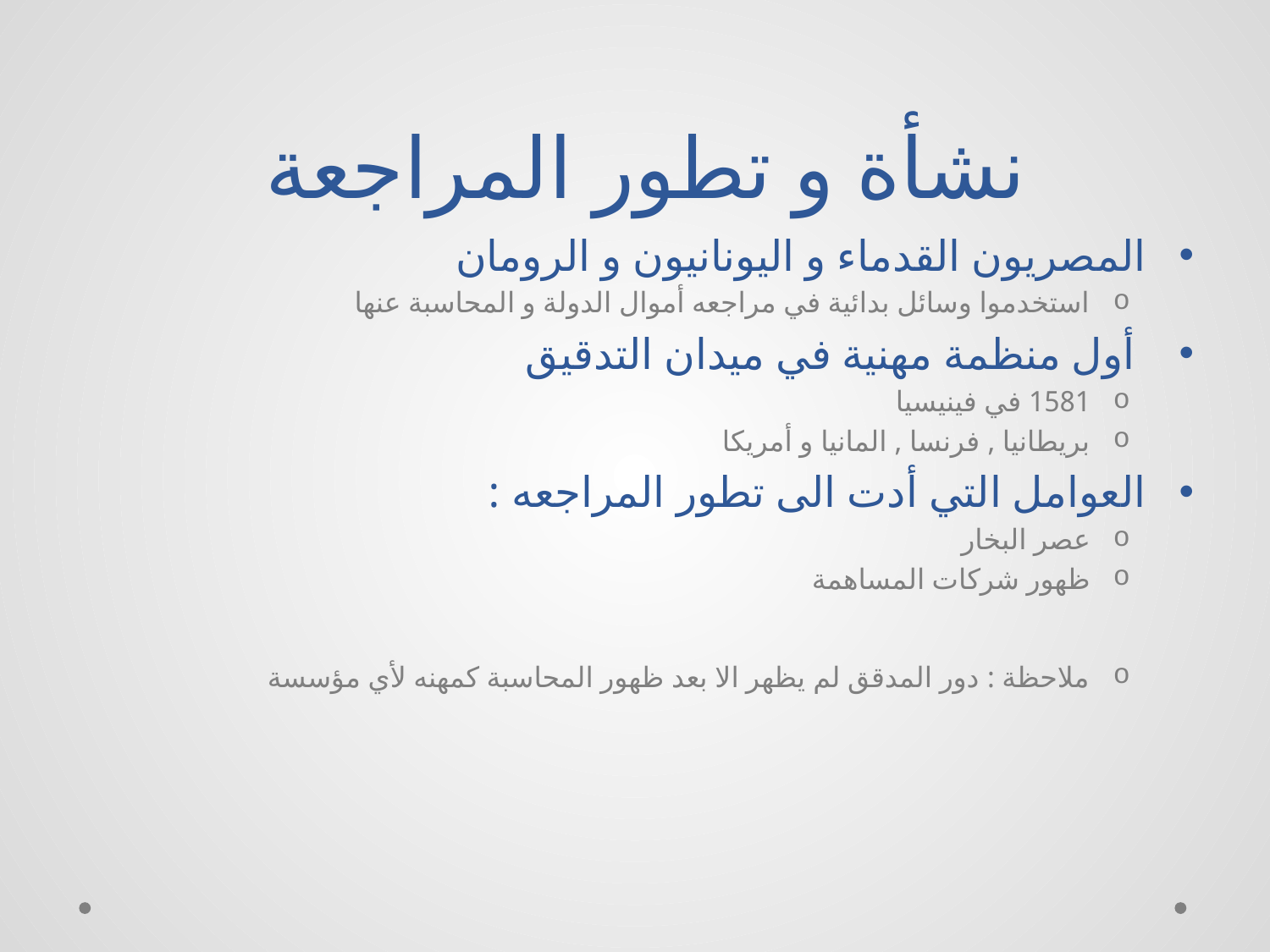

# نشأة و تطور المراجعة
المصريون القدماء و اليونانيون و الرومان
استخدموا وسائل بدائية في مراجعه أموال الدولة و المحاسبة عنها
 أول منظمة مهنية في ميدان التدقيق
1581 في فينيسيا
بريطانيا , فرنسا , المانيا و أمريكا
العوامل التي أدت الى تطور المراجعه :
عصر البخار
ظهور شركات المساهمة

ملاحظة : دور المدقق لم يظهر الا بعد ظهور المحاسبة كمهنه لأي مؤسسة